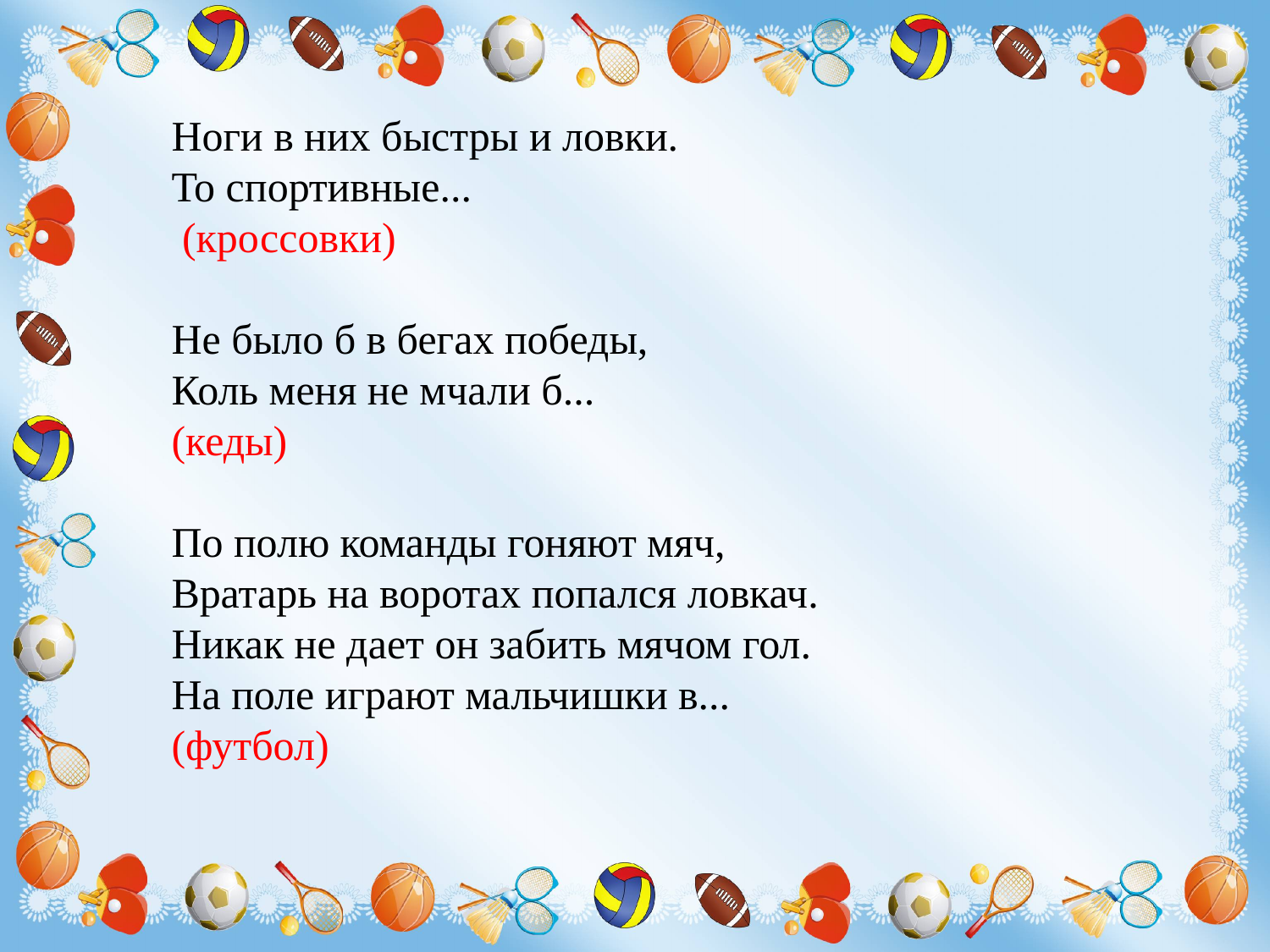

Ноги в них быстры и ловки.
То спортивные...
 (кроссовки)

Не было б в бегах победы,
Коль меня не мчали б...
(кеды)

По полю команды гоняют мяч,
Вратарь на воротах попался ловкач.
Никак не дает он забить мячом гол.
На поле играют мальчишки в...
(футбол)